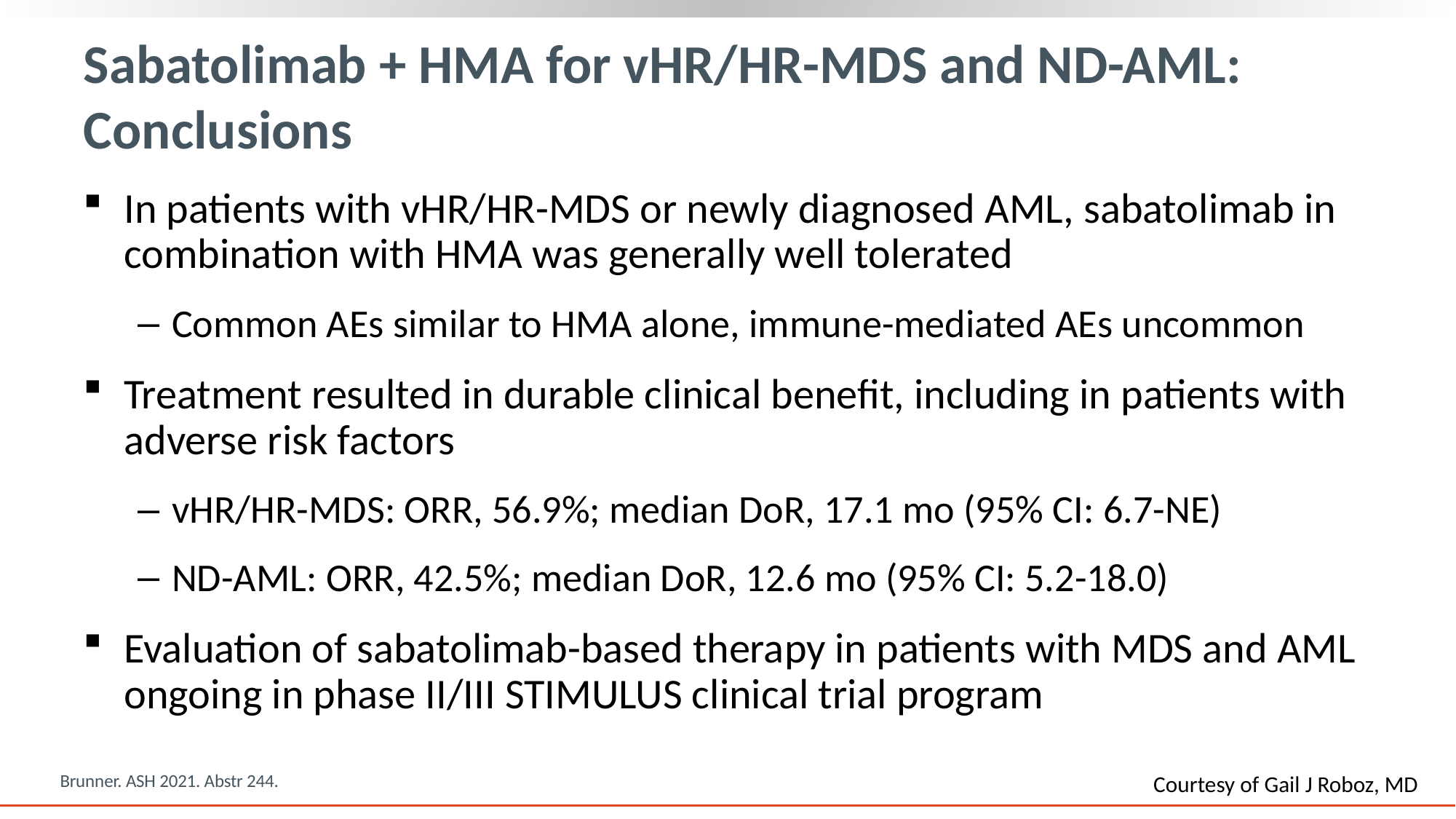

# Sabatolimab + HMA for vHR/HR-MDS and ND-AML: Conclusions
In patients with vHR/HR-MDS or newly diagnosed AML, sabatolimab in combination with HMA was generally well tolerated
Common AEs similar to HMA alone, immune-mediated AEs uncommon
Treatment resulted in durable clinical benefit, including in patients with adverse risk factors
vHR/HR-MDS: ORR, 56.9%; median DoR, 17.1 mo (95% CI: 6.7-NE)
ND-AML: ORR, 42.5%; median DoR, 12.6 mo (95% CI: 5.2-18.0)
Evaluation of sabatolimab-based therapy in patients with MDS and AML ongoing in phase II/III STIMULUS clinical trial program

Brunner. ASH 2021. Abstr 244.
Courtesy of Gail J Roboz, MD